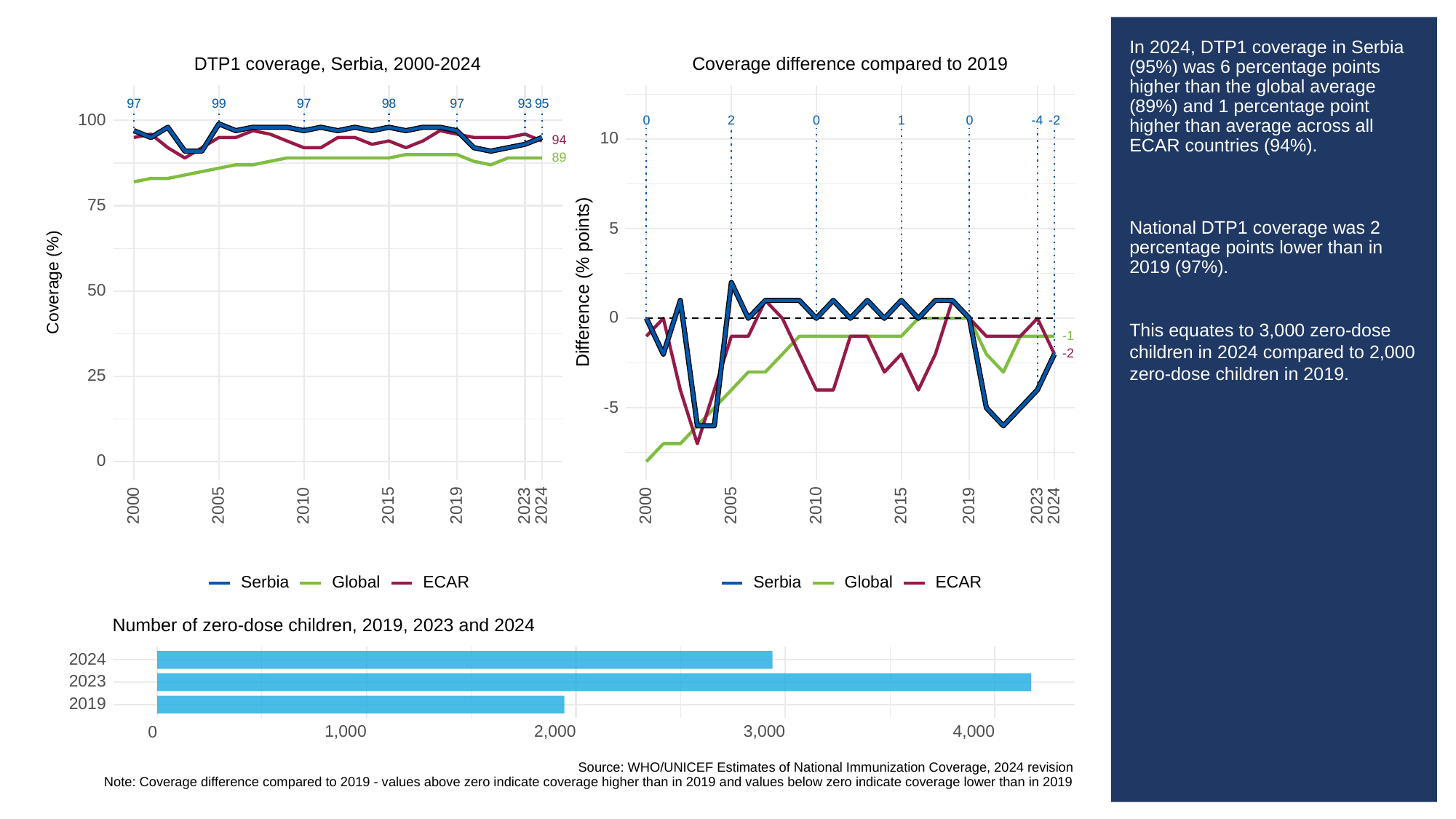

# In 2024, DTP1 coverage in Serbia (95%) was 6 percentage points higher than the global average (89%) and 1 percentage point higher than average across all ECAR countries (94%).

National DTP1 coverage was 2 percentage points lower than in 2019 (97%).

This equates to 3,000 zero-dose children in 2024 compared to 2,000 zero-dose children in 2019.

DTP1 coverage, Serbia, 2000-2024
Coverage difference compared to 2019

93
97
99
97
98
97
95

100
0
0
0
2
1
-2
-4

10
94

89

75

5

Difference (% points)
Coverage (%)

50

0

-1

-2

25

-5

0

2023
2023
2000
2005
2010
2015
2019
2024
2000
2005
2010
2015
2019
2024
Serbia
Global
ECAR
Serbia
Global
ECAR

Number of zero-dose children, 2019, 2023 and 2024

2024

2023

2019

1,000
2,000
3,000
4,000
0
Source: WHO/UNICEF Estimates of National Immunization Coverage, 2024 revision
Note: Coverage difference compared to 2019 - values above zero indicate coverage higher than in 2019 and values below zero indicate coverage lower than in 2019